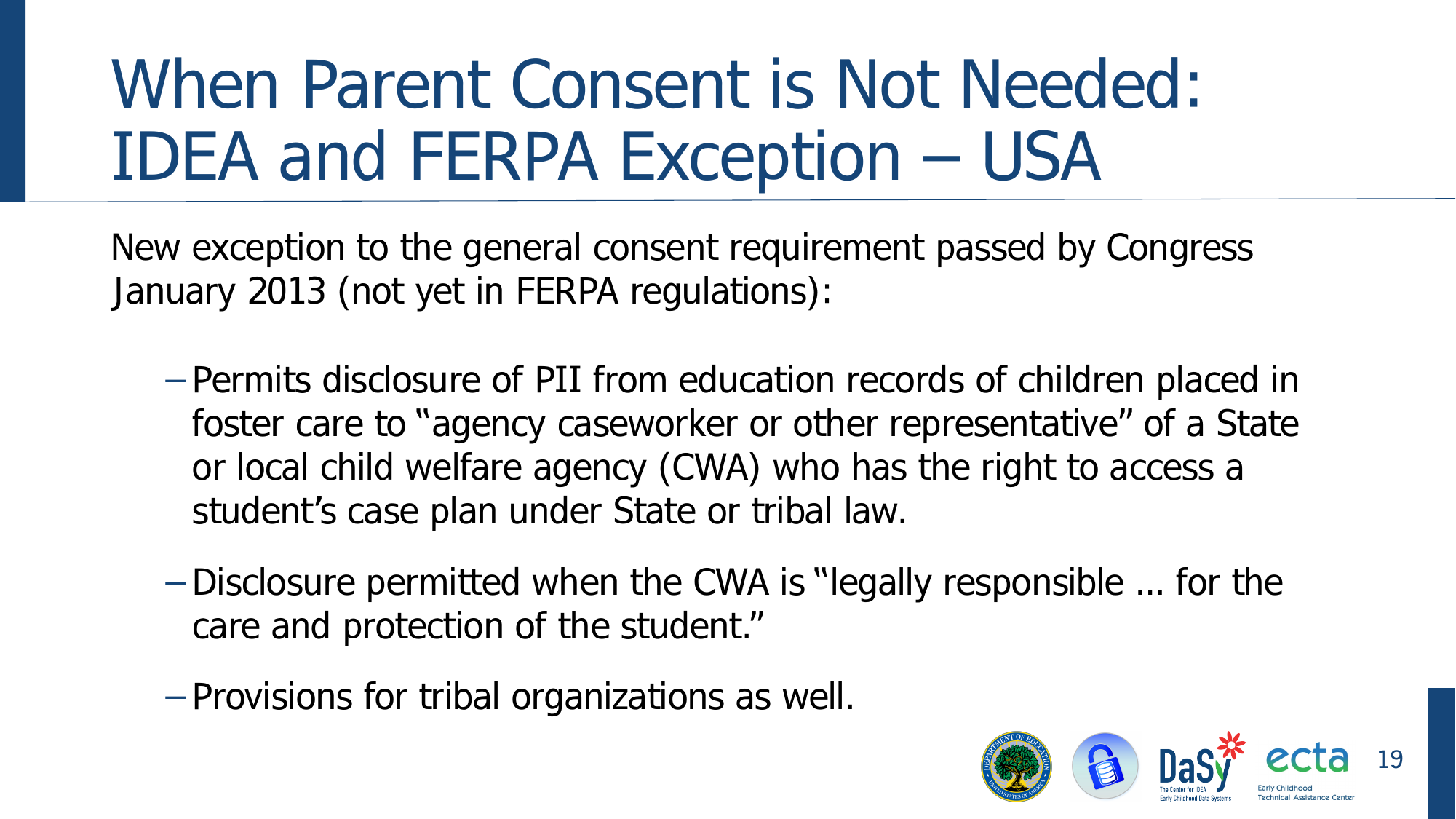

# When Parent Consent is Not Needed: IDEA and FERPA Exception – USA
New exception to the general consent requirement passed by Congress January 2013 (not yet in FERPA regulations):
Permits disclosure of PII from education records of children placed in foster care to “agency caseworker or other representative” of a State or local child welfare agency (CWA) who has the right to access a student’s case plan under State or tribal law.
Disclosure permitted when the CWA is “legally responsible … for the care and protection of the student.”
Provisions for tribal organizations as well.